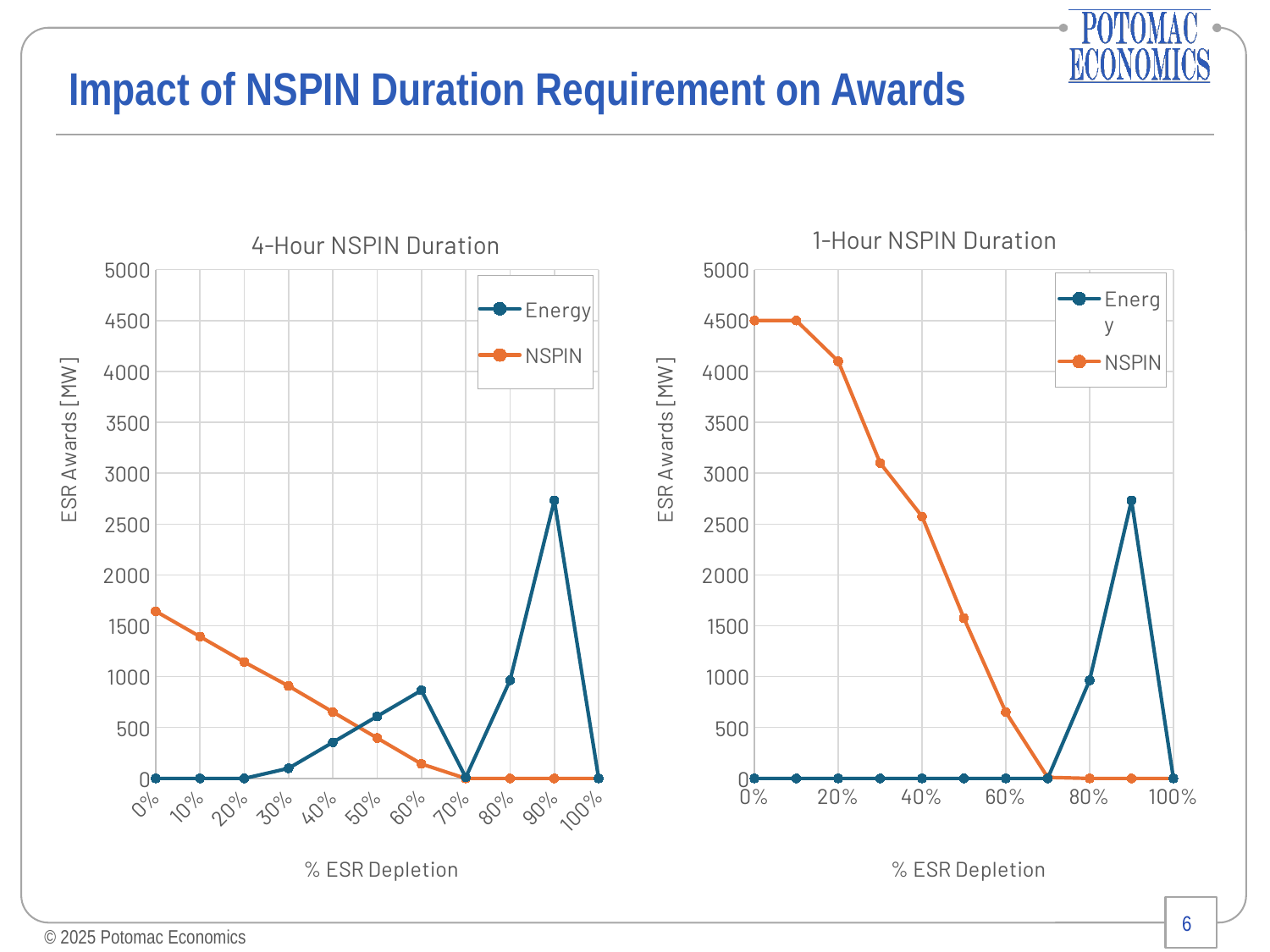

# Impact of NSPIN Duration Requirement on Awards

### Chart: 4-Hour NSPIN Duration

| Category |  |  |
|---|---|---|

### Chart: 1-Hour NSPIN Duration

| Category |  |  |
|---|---|---|